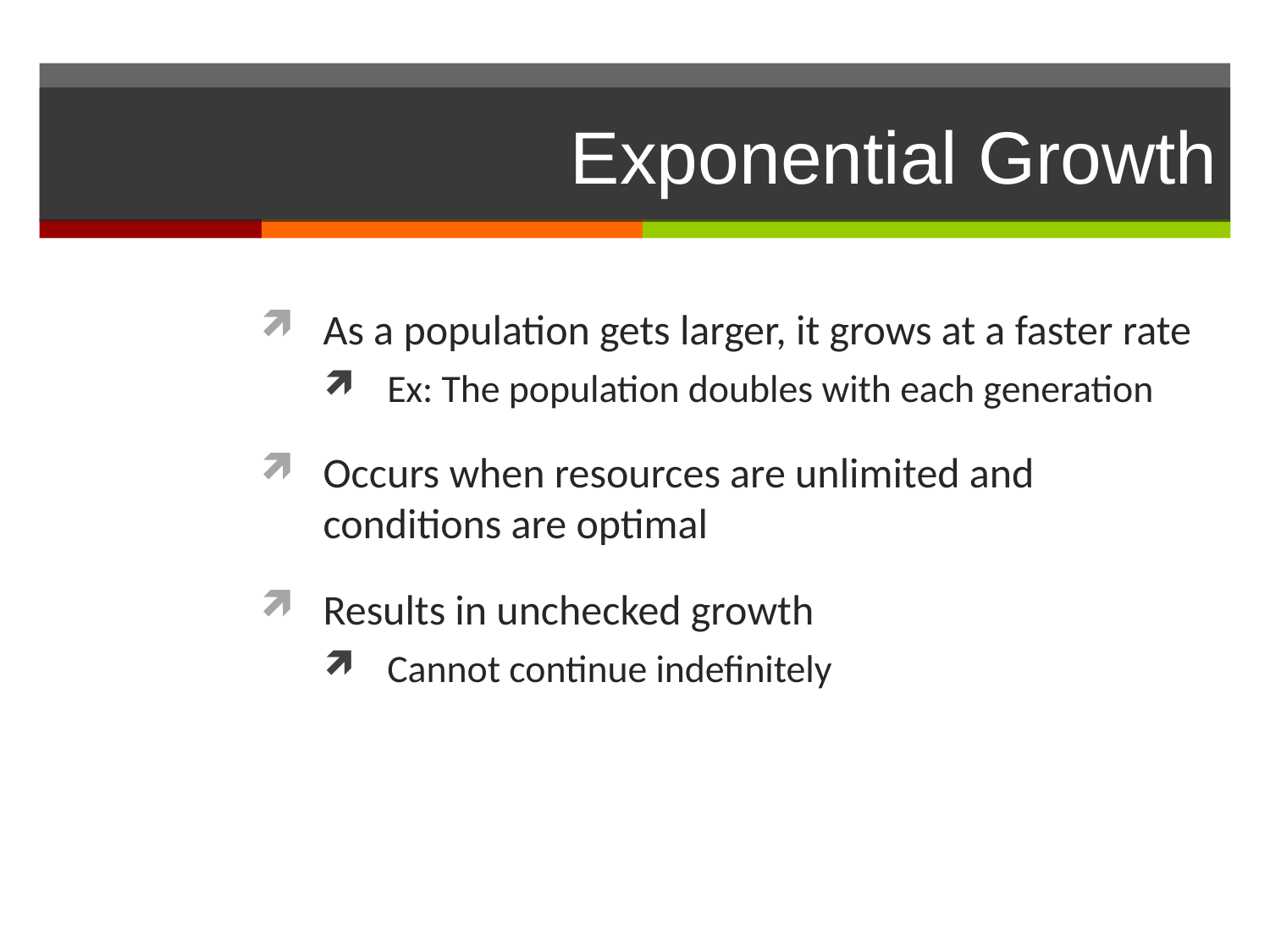

# Exponential Growth
As a population gets larger, it grows at a faster rate
Ex: The population doubles with each generation
Occurs when resources are unlimited and conditions are optimal
Results in unchecked growth
Cannot continue indefinitely